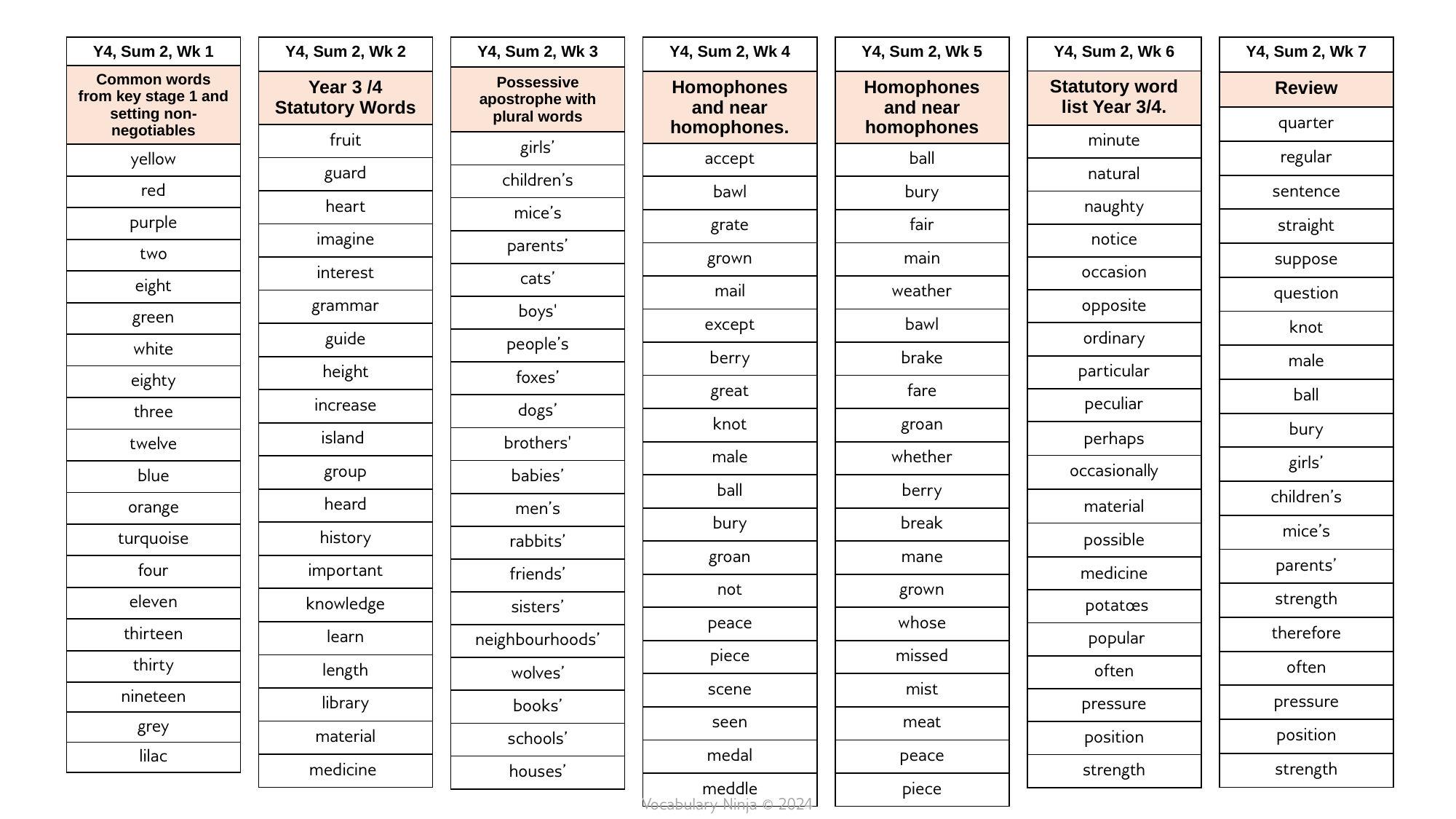

| Y4, Sum 2, Wk 2 |
| --- |
| Year 3 /4 Statutory Words |
| fruit |
| guard |
| heart |
| imagine |
| interest |
| grammar |
| guide |
| height |
| increase |
| island |
| group |
| heard |
| history |
| important |
| knowledge |
| learn |
| length |
| library |
| material |
| medicine |
| Y4, Sum 2, Wk 7 |
| --- |
| Review |
| quarter |
| regular |
| sentence |
| straight |
| suppose |
| question |
| knot |
| male |
| ball |
| bury |
| girls’ |
| children’s |
| mice’s |
| parents’ |
| strength |
| therefore |
| often |
| pressure |
| position |
| strength |
| Y4, Sum 2, Wk 3 |
| --- |
| Possessive apostrophe with plural words |
| girls’ |
| children’s |
| mice’s |
| parents’ |
| cats’ |
| boys' |
| people’s |
| foxes’ |
| dogs’ |
| brothers' |
| babies’ |
| men’s |
| rabbits’ |
| friends’ |
| sisters’ |
| neighbourhoods’ |
| wolves’ |
| books’ |
| schools’ |
| houses’ |
| Y4, Sum 2, Wk 4 |
| --- |
| Homophones and near homophones. |
| accept |
| bawl |
| grate |
| grown |
| mail |
| except |
| berry |
| great |
| knot |
| male |
| ball |
| bury |
| groan |
| not |
| peace |
| piece |
| scene |
| seen |
| medal |
| meddle |
| Y4, Sum 2, Wk 5 |
| --- |
| Homophones and near homophones |
| ball |
| bury |
| fair |
| main |
| weather |
| bawl |
| brake |
| fare |
| groan |
| whether |
| berry |
| break |
| mane |
| grown |
| whose |
| missed |
| mist |
| meat |
| peace |
| piece |
| Y4, Sum 2, Wk 6 |
| --- |
| Statutory word list Year 3/4. |
| minute |
| natural |
| naughty |
| notice |
| occasion |
| opposite |
| ordinary |
| particular |
| peculiar |
| perhaps |
| occasionally |
| material |
| possible |
| medicine |
| potatoes |
| popular |
| often |
| pressure |
| position |
| strength |
| Y4, Sum 2, Wk 1 |
| --- |
| Common words from key stage 1 and setting non-negotiables |
| yellow |
| red |
| purple |
| two |
| eight |
| green |
| white |
| eighty |
| three |
| twelve |
| blue |
| orange |
| turquoise |
| four |
| eleven |
| thirteen |
| thirty |
| nineteen |
| grey |
| lilac |
Vocabulary Ninja © 2024